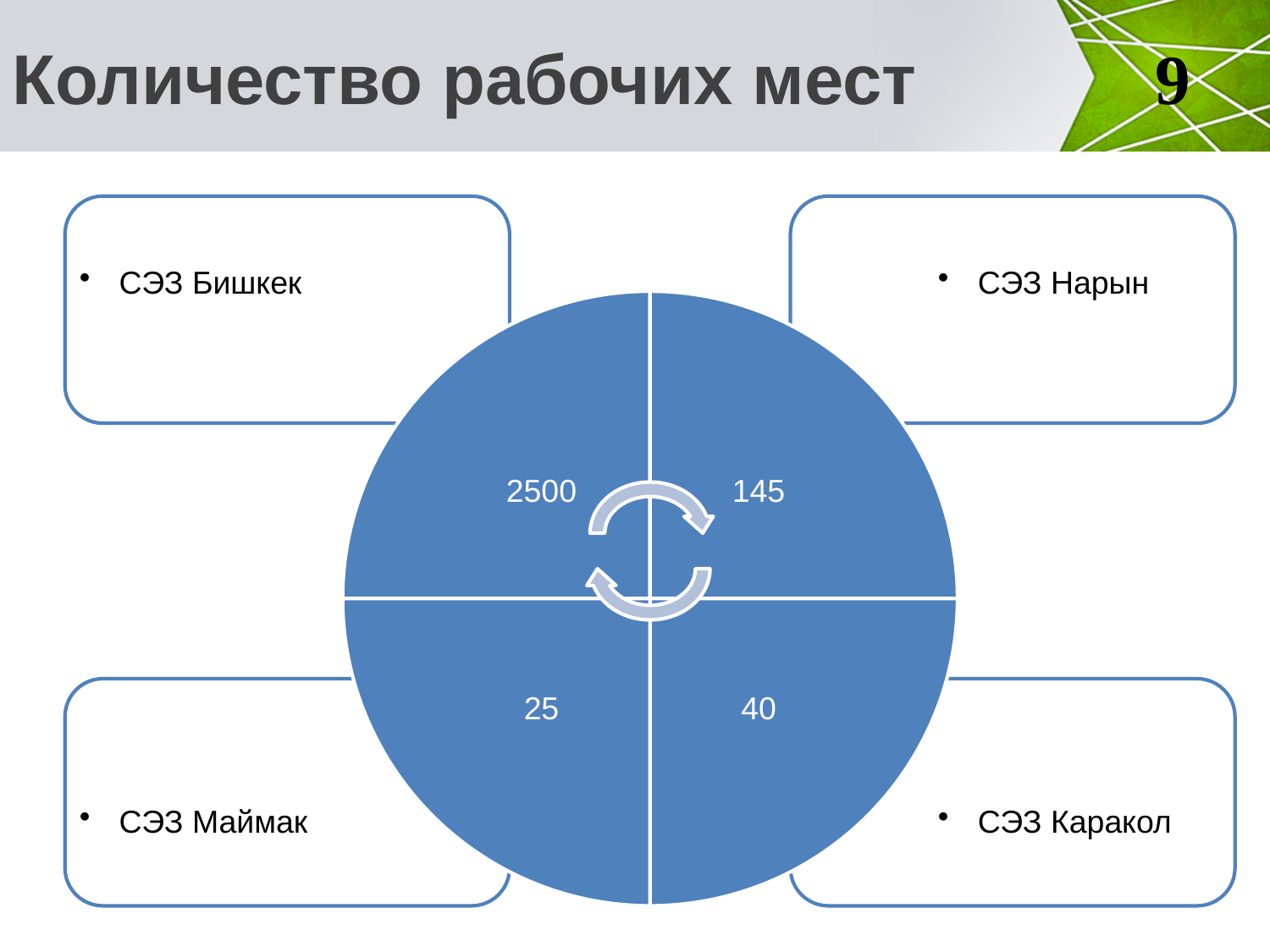

# Количество рабочих мест
 9
2500
СЭЗ Бишкек
145
СЭЗ Нарын
40
СЭЗ Каракол
25
СЭЗ Маймак